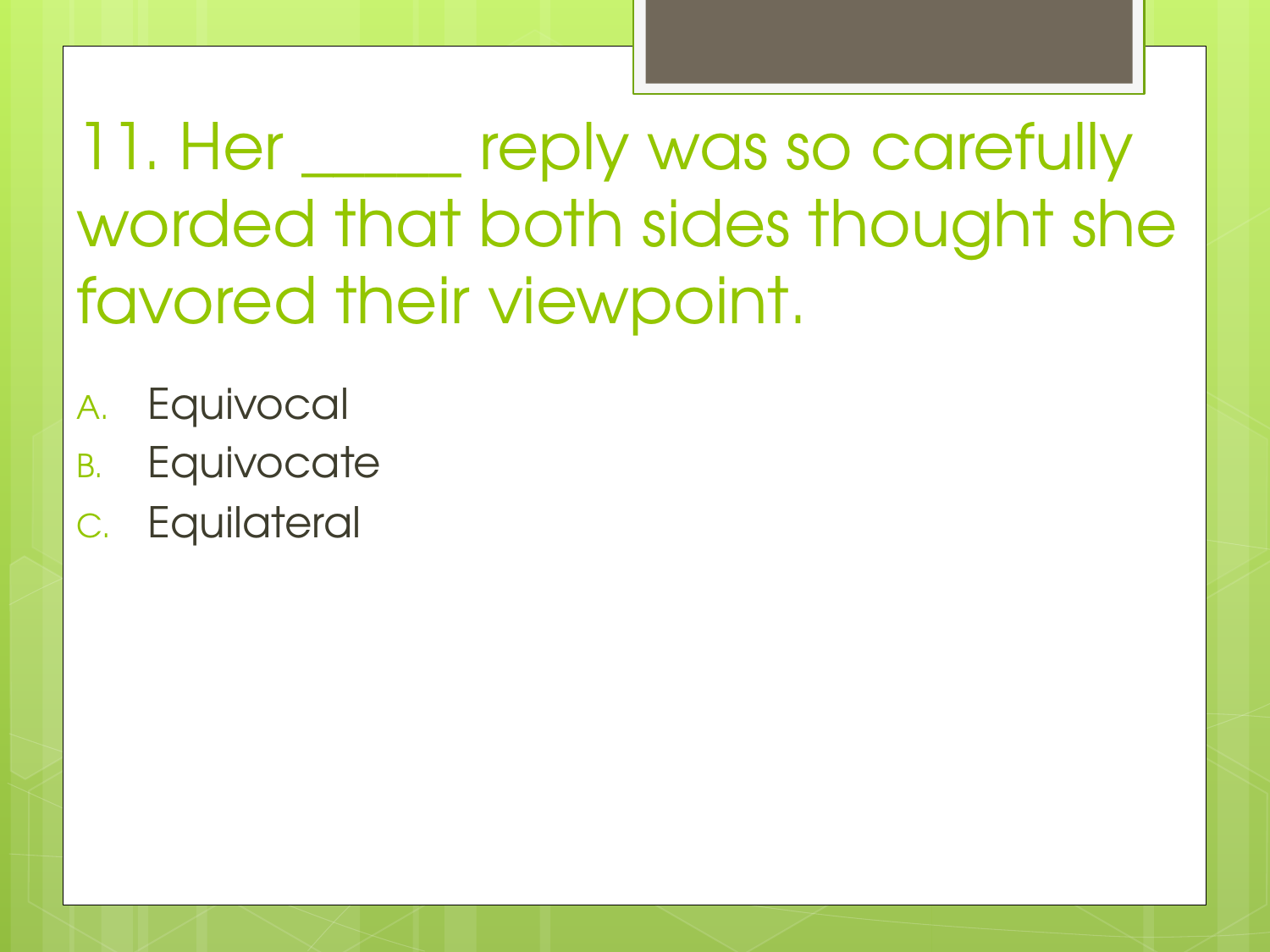

# 11. Her _____ reply was so carefully worded that both sides thought she favored their viewpoint.
Equivocal
Equivocate
Equilateral